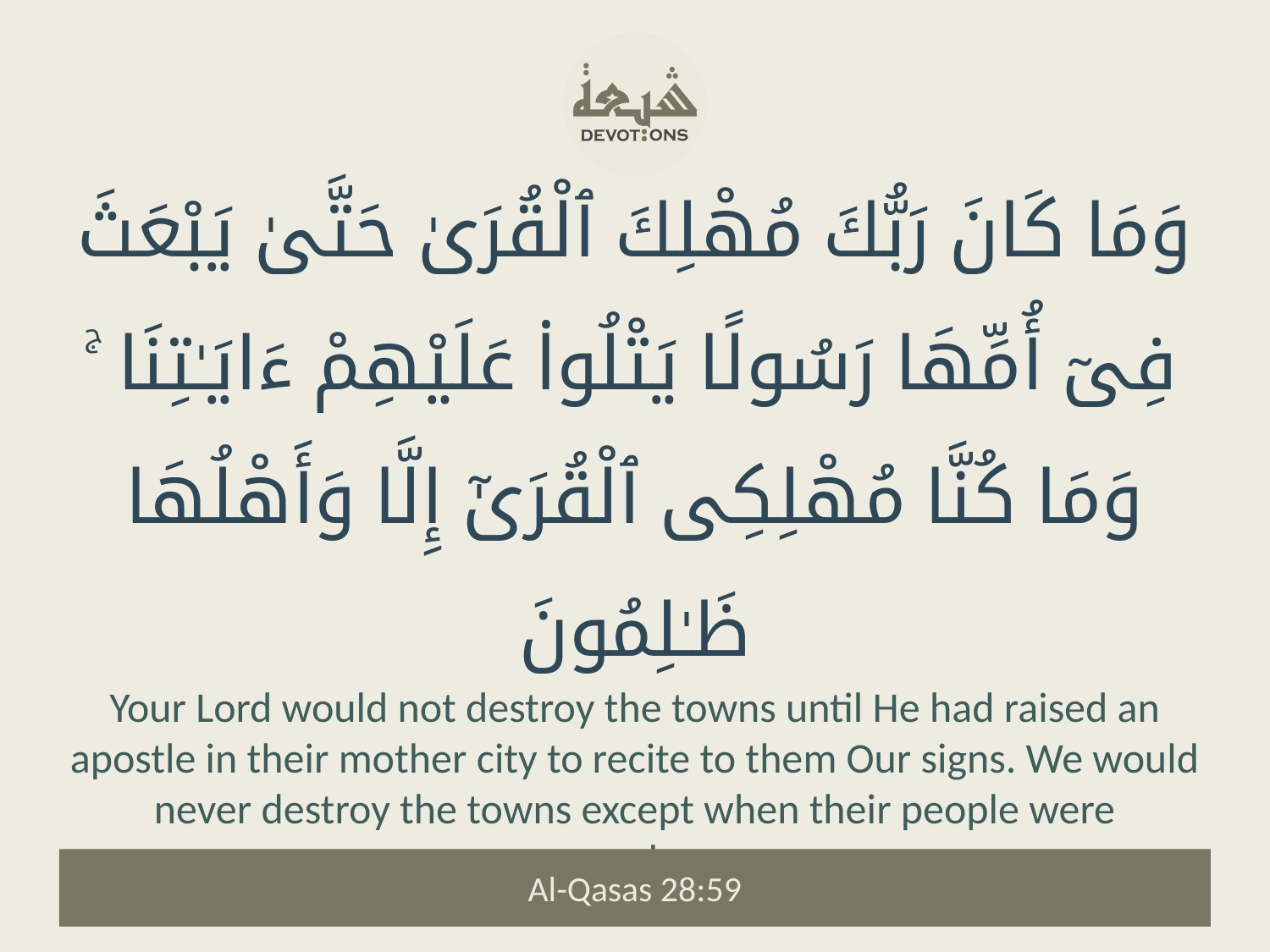

وَمَا كَانَ رَبُّكَ مُهْلِكَ ٱلْقُرَىٰ حَتَّىٰ يَبْعَثَ فِىٓ أُمِّهَا رَسُولًا يَتْلُوا۟ عَلَيْهِمْ ءَايَـٰتِنَا ۚ وَمَا كُنَّا مُهْلِكِى ٱلْقُرَىٰٓ إِلَّا وَأَهْلُهَا ظَـٰلِمُونَ
Your Lord would not destroy the towns until He had raised an apostle in their mother city to recite to them Our signs. We would never destroy the towns except when their people were wrongdoers.
Al-Qasas 28:59